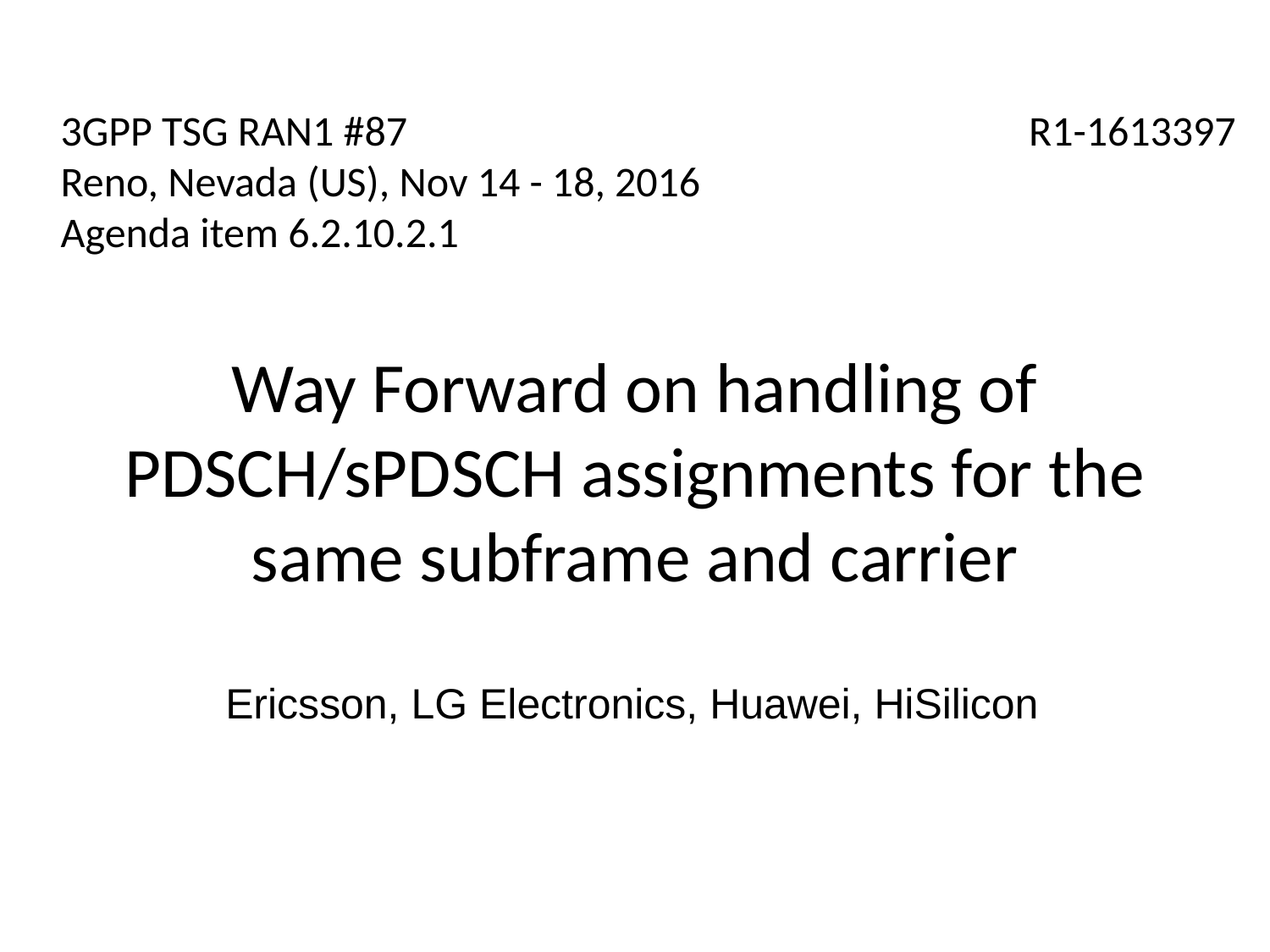

3GPP TSG RAN1 #87
Reno, Nevada (US), Nov 14 - 18, 2016
Agenda item 6.2.10.2.1
R1-1613397
Way Forward on handling of PDSCH/sPDSCH assignments for the same subframe and carrier
Ericsson, LG Electronics, Huawei, HiSilicon